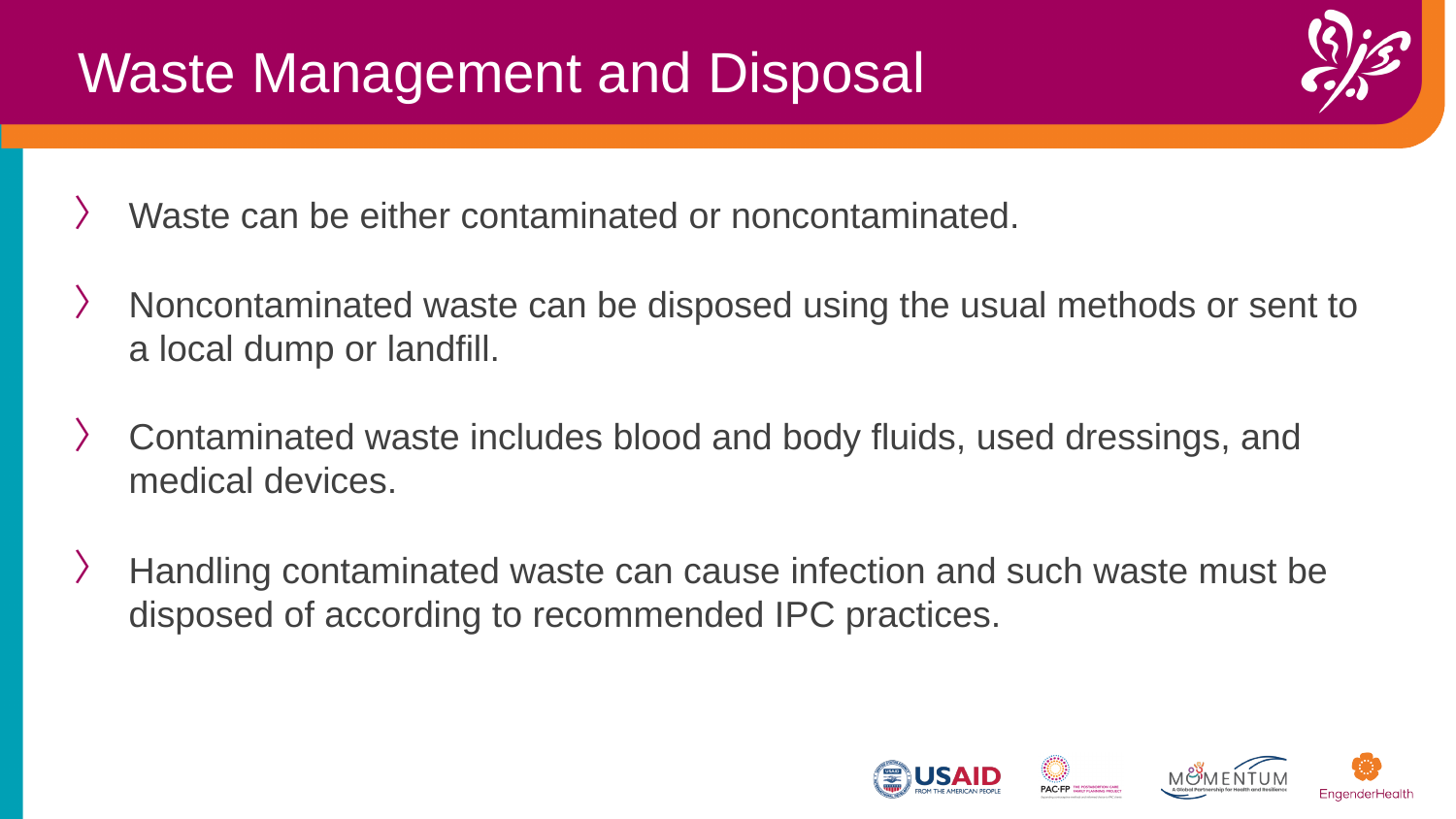

Waste Management and Disposal
Waste can be either contaminated or noncontaminated.  ​
Noncontaminated waste can be disposed using the usual methods or sent to a local dump or landfill.  ​
Contaminated waste includes blood and body fluids, used dressings, and medical devices. ​
Handling contaminated waste can cause infection and such waste must be disposed of according to recommended IPC practices.​